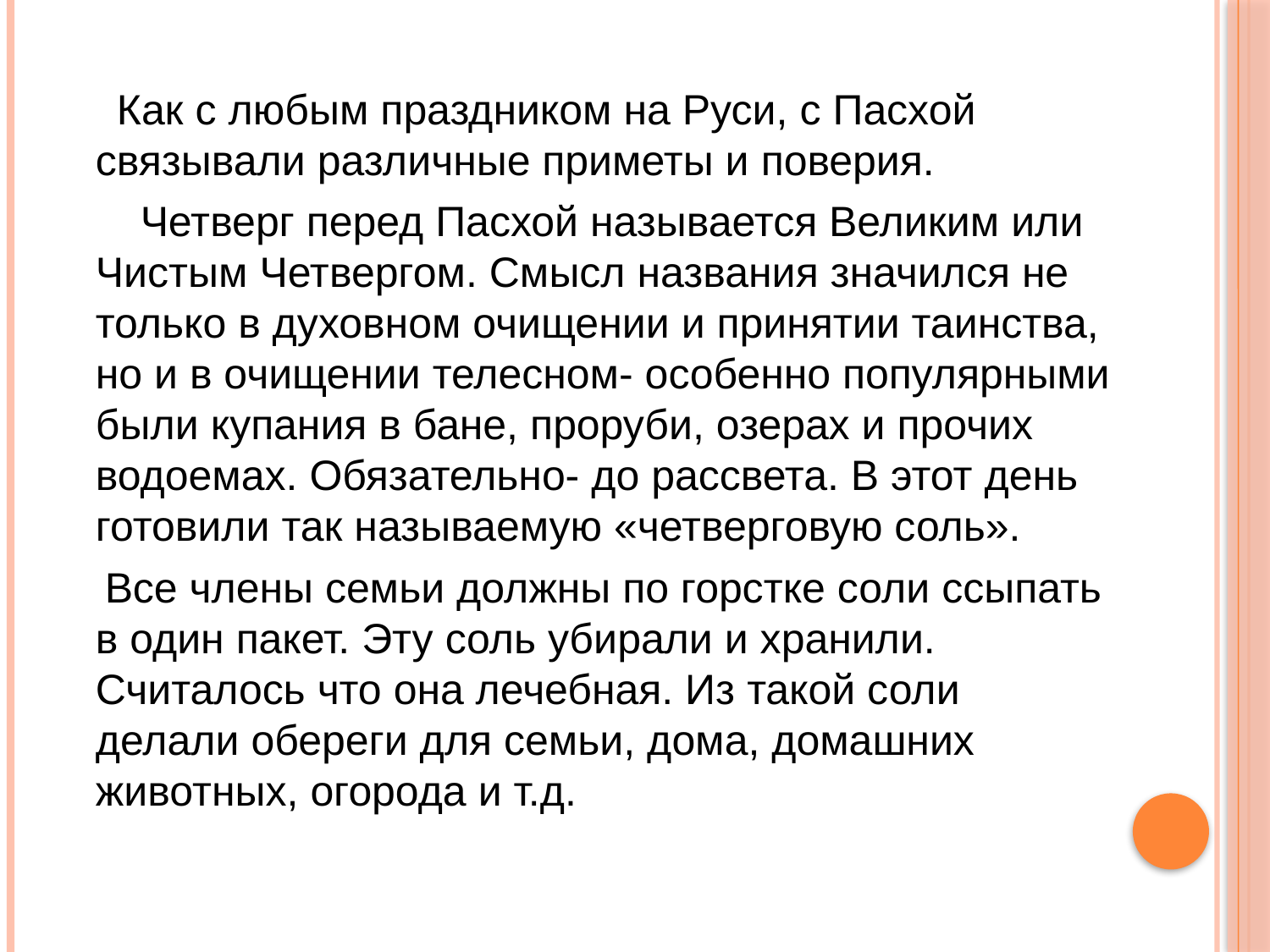

#
     Как с любым праздником на Руси, с Пасхой связывали различные приметы и поверия.
       Четверг перед Пасхой называется Великим или Чистым Четвергом. Смысл названия значился не только в духовном очищении и принятии таинства, но и в очищении телесном- особенно популярными были купания в бане, проруби, озерах и прочих водоемах. Обязательно- до рассвета. В этот день готовили так называемую «четверговую соль».
    Все члены семьи должны по горстке соли ссыпать в один пакет. Эту соль убирали и хранили. Считалось что она лечебная. Из такой соли делали обереги для семьи, дома, домашних животных, огорода и т.д.